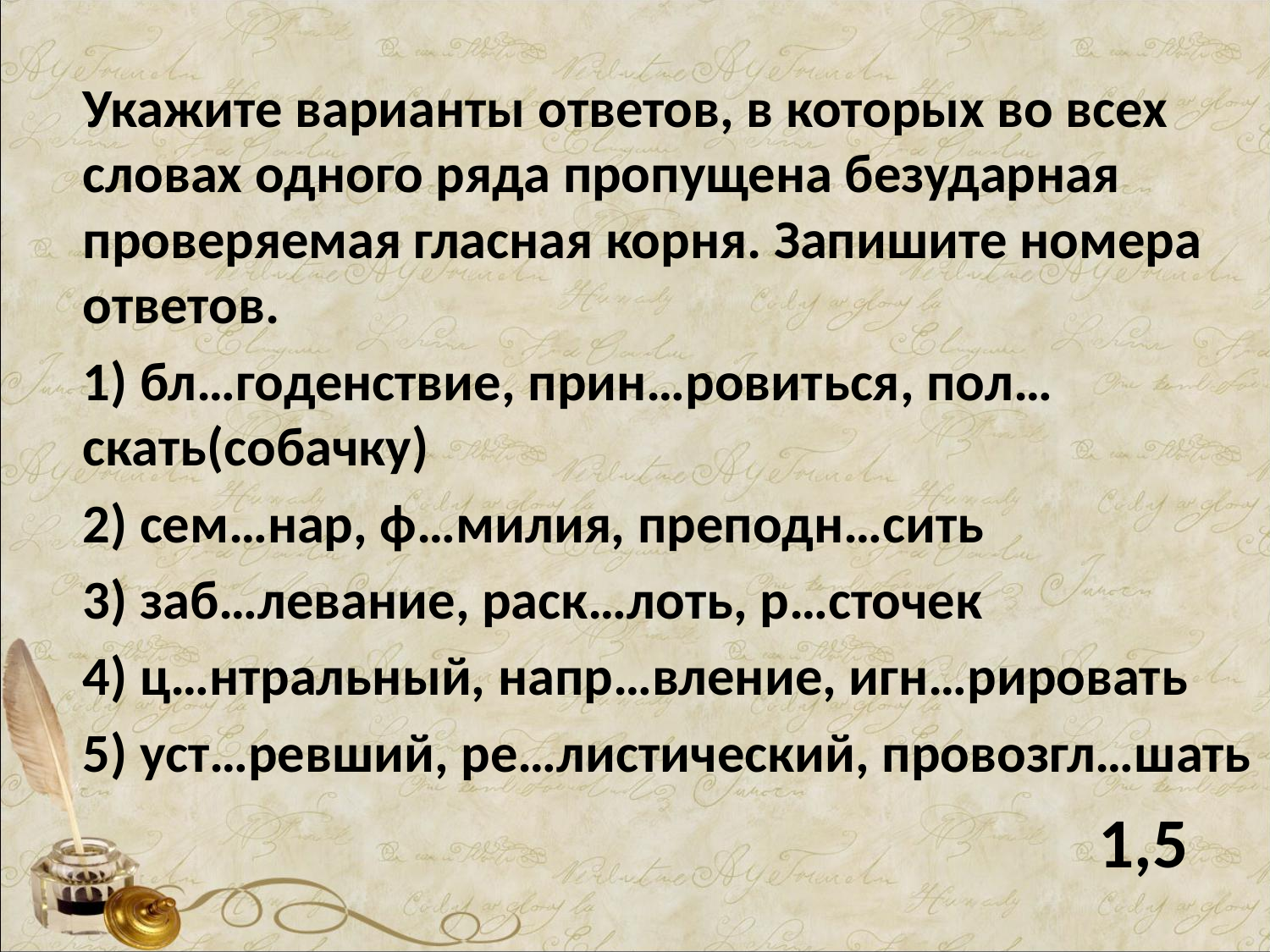

Укажите варианты ответов, в которых во всех словах одного ряда пропущена безударная проверяемая гласная корня. Запишите номера ответов.
1) бл…годенствие, прин…ровиться, пол…скать(собачку)
2) сем…нар, ф…милия, преподн…сить
3) заб…левание, раск…лоть, р…сточек
4) ц…нтральный, напр…вление, игн…рировать
5) уст…ревший, ре…листический, провозгл…шать
                                                                1,5